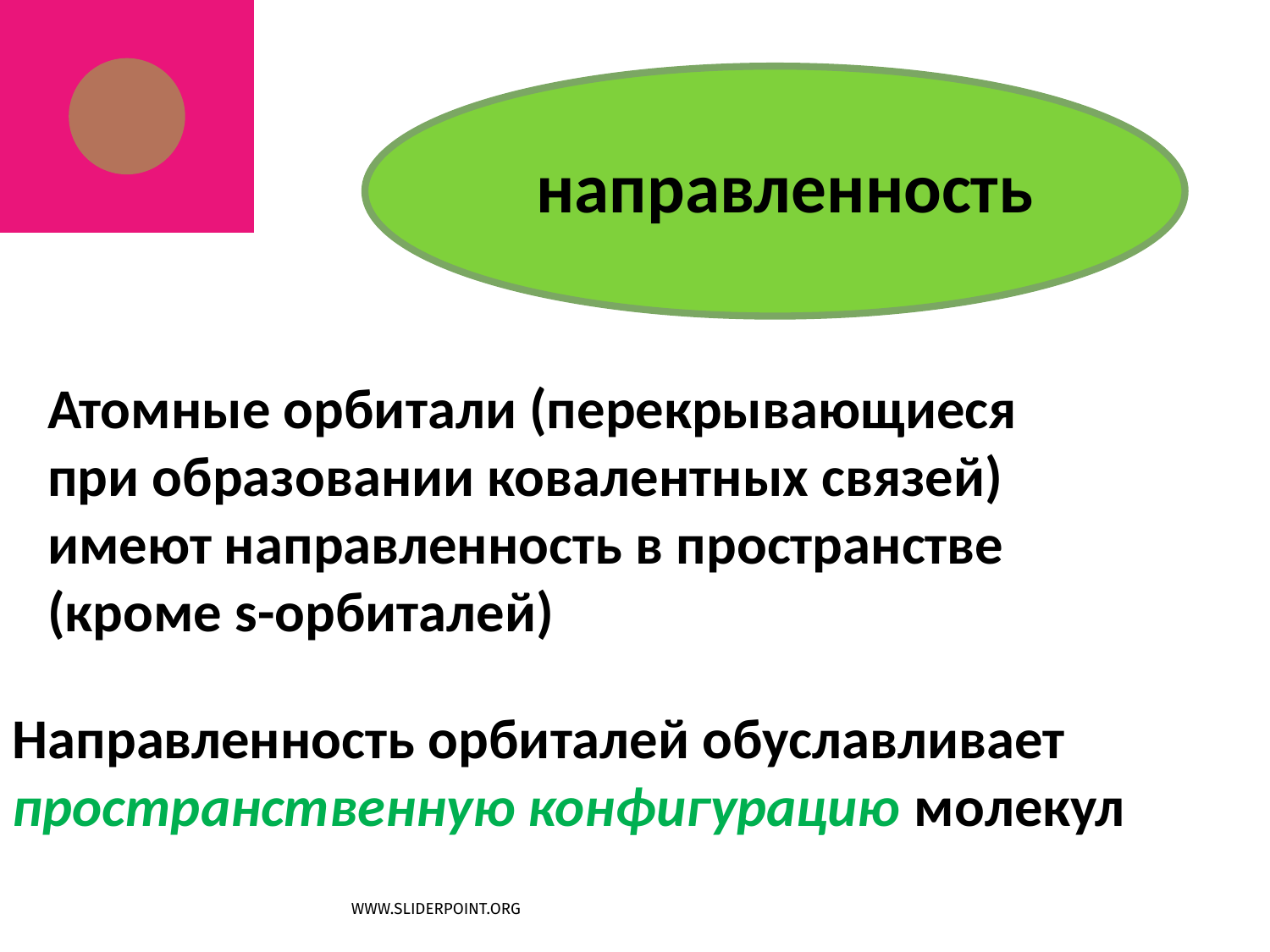

направленность
Атомные орбитали (перекрывающиеся при образовании ковалентных связей) имеют направленность в пространстве (кроме s-орбиталей)
Направленность орбиталей обуславливает пространственную конфигурацию молекул
www.sliderpoint.org